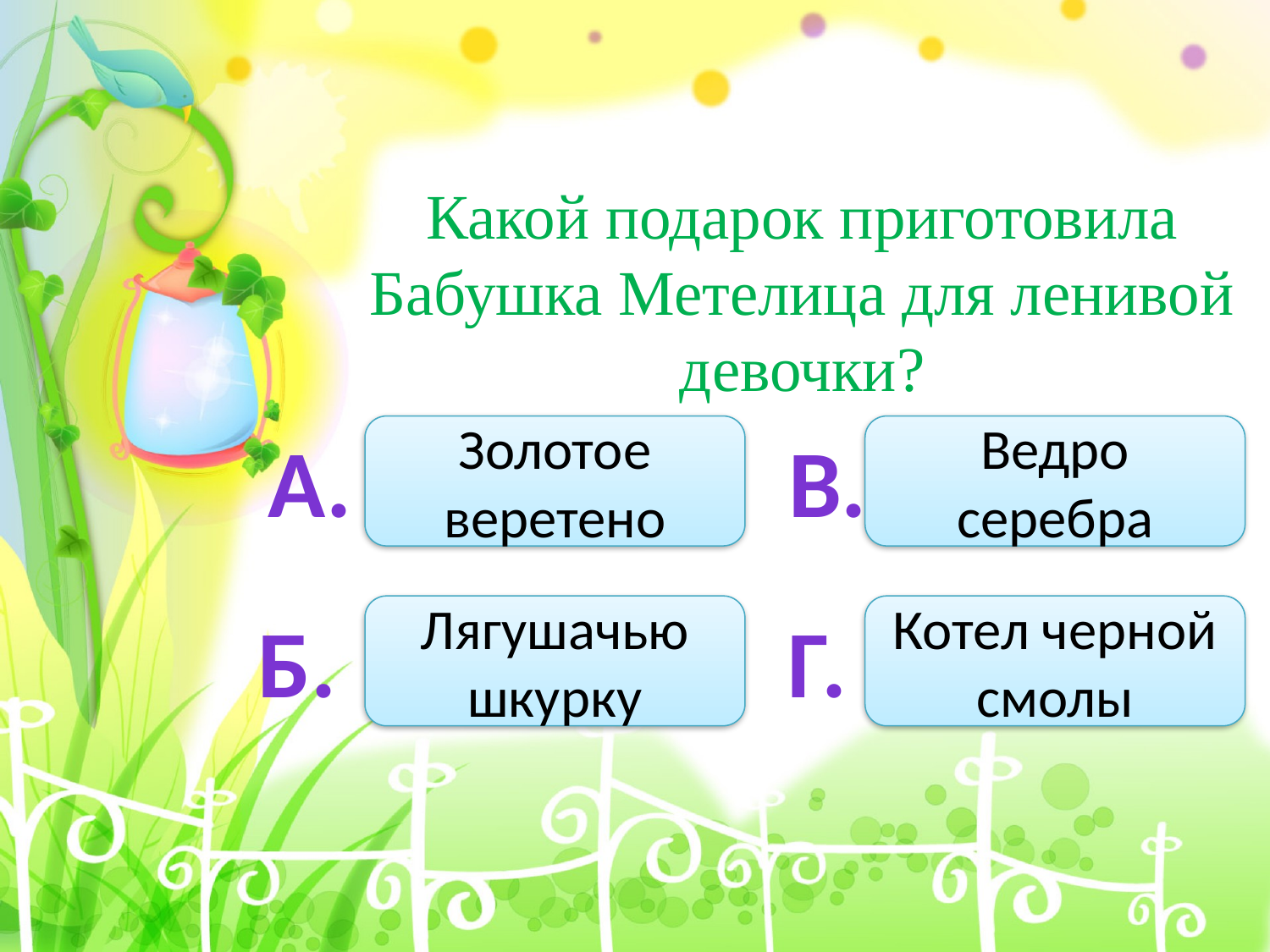

Какой подарок приготовила Бабушка Метелица для ленивой девочки?
А.
Золотое веретено
В.
Ведро серебра
Б.
Лягушачью шкурку
Г.
Котел черной смолы